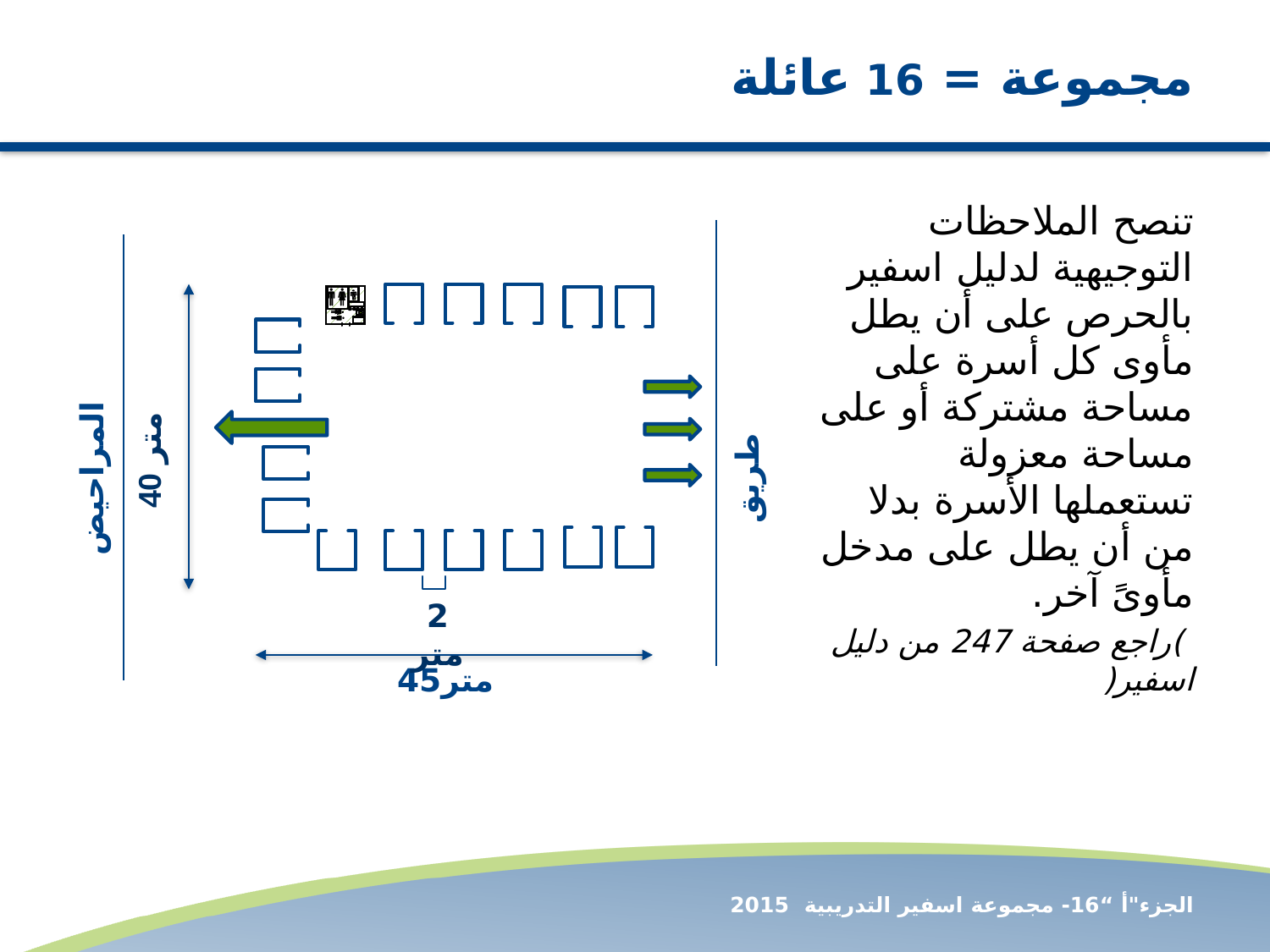

# مجموعة = 16 عائلة
تنصح الملاحظات التوجيهية لدليل اسفير بالحرص على أن يطل مأوى كل أسرة على مساحة مشتركة أو على مساحة معزولة تستعملها الأسرة بدلا من أن يطل على مدخل مأوىً آخر.
 )راجع صفحة 247 من دليل اسفير(

40 متر

المراحيض
طريق

2 متر

متر45

الجزء"أ “16- مجموعة اسفير التدريبية  2015